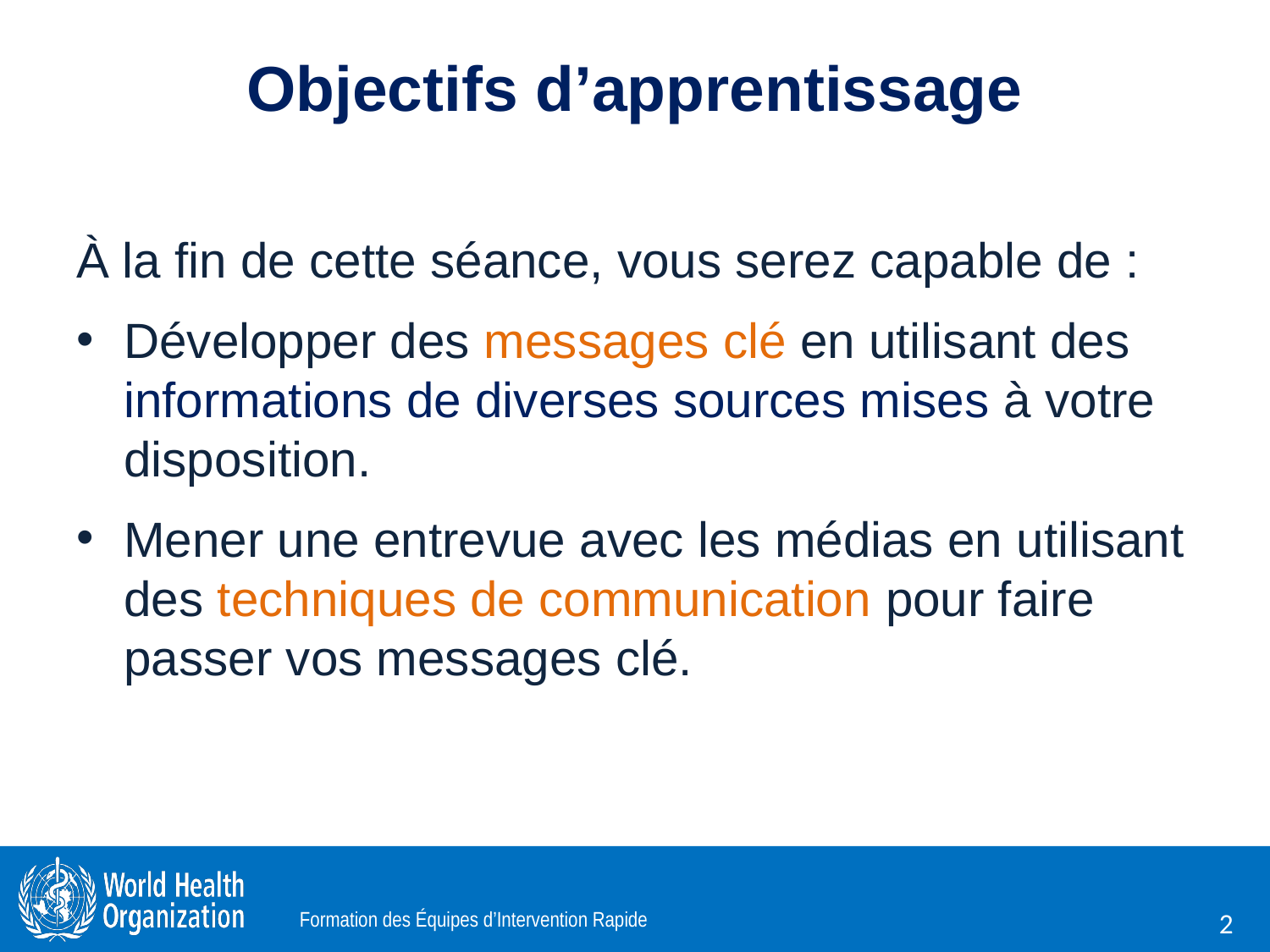

# Objectifs d’apprentissage
À la fin de cette séance, vous serez capable de :
Développer des messages clé en utilisant des informations de diverses sources mises à votre disposition.
Mener une entrevue avec les médias en utilisant des techniques de communication pour faire passer vos messages clé.